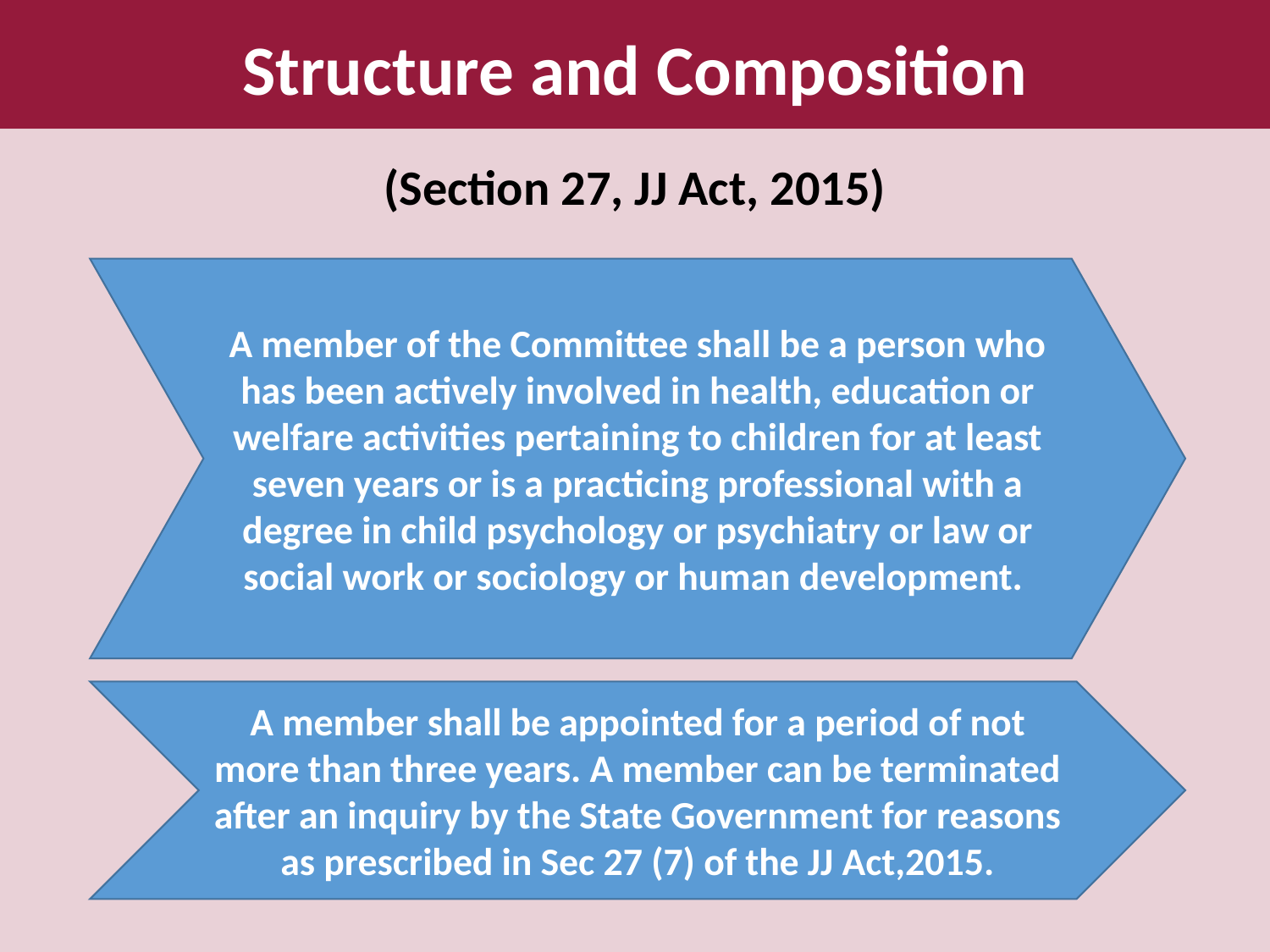

Structure and Composition
(Section 27, JJ Act, 2015)
A member of the Committee shall be a person who has been actively involved in health, education or welfare activities pertaining to children for at least seven years or is a practicing professional with a degree in child psychology or psychiatry or law or social work or sociology or human development.
A member shall be appointed for a period of not more than three years. A member can be terminated after an inquiry by the State Government for reasons as prescribed in Sec 27 (7) of the JJ Act,2015.